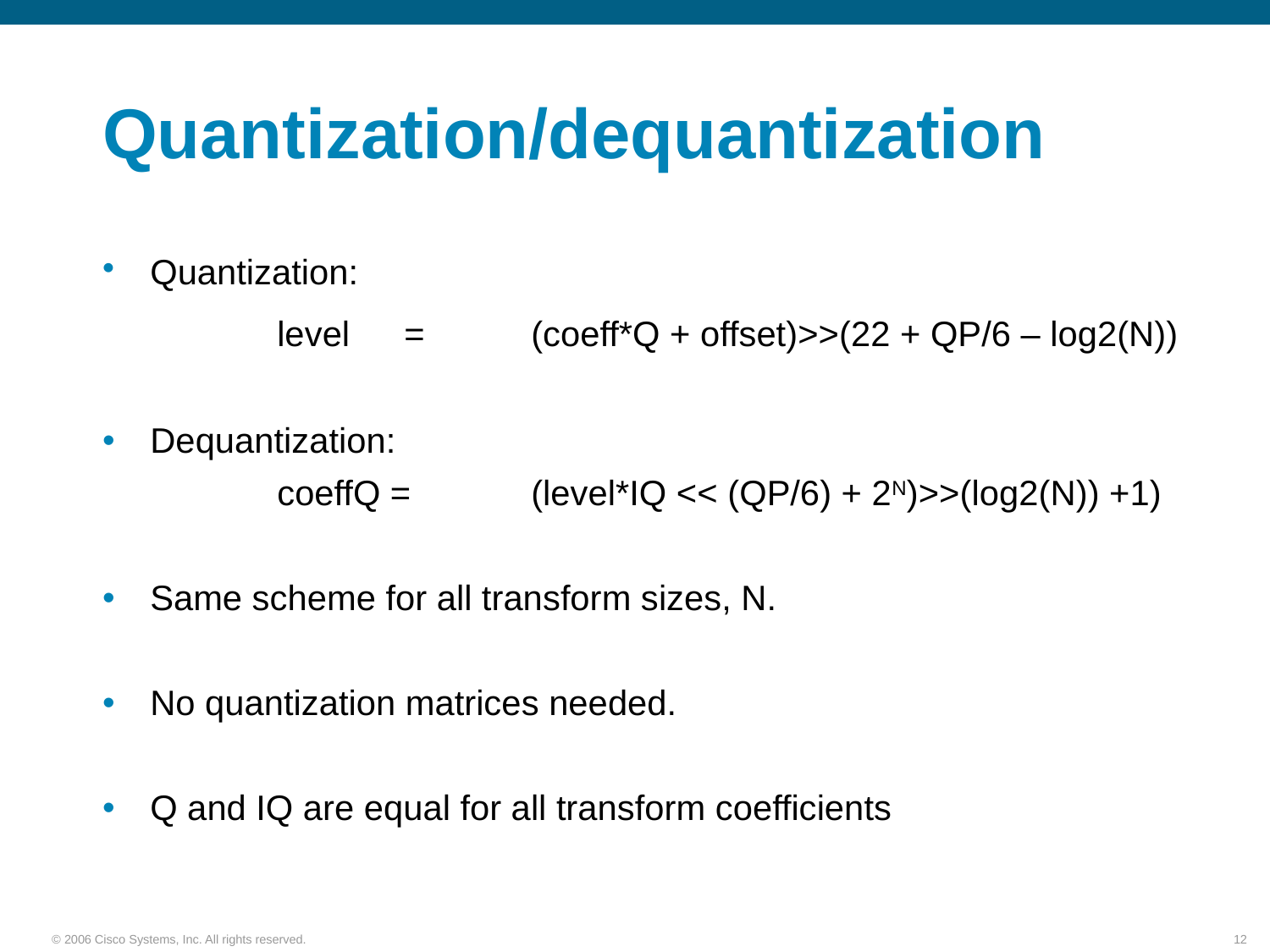

# Quantization/dequantization
Quantization:
		level 	= 	(coeff*Q + offset)>>(22 + QP/6 – log2(N))

Dequantization:
		coeffQ = 	(level*IQ << (QP/6) + 2N)>>(log2(N)) +1)

Same scheme for all transform sizes, N.

No quantization matrices needed.

Q and IQ are equal for all transform coefficients